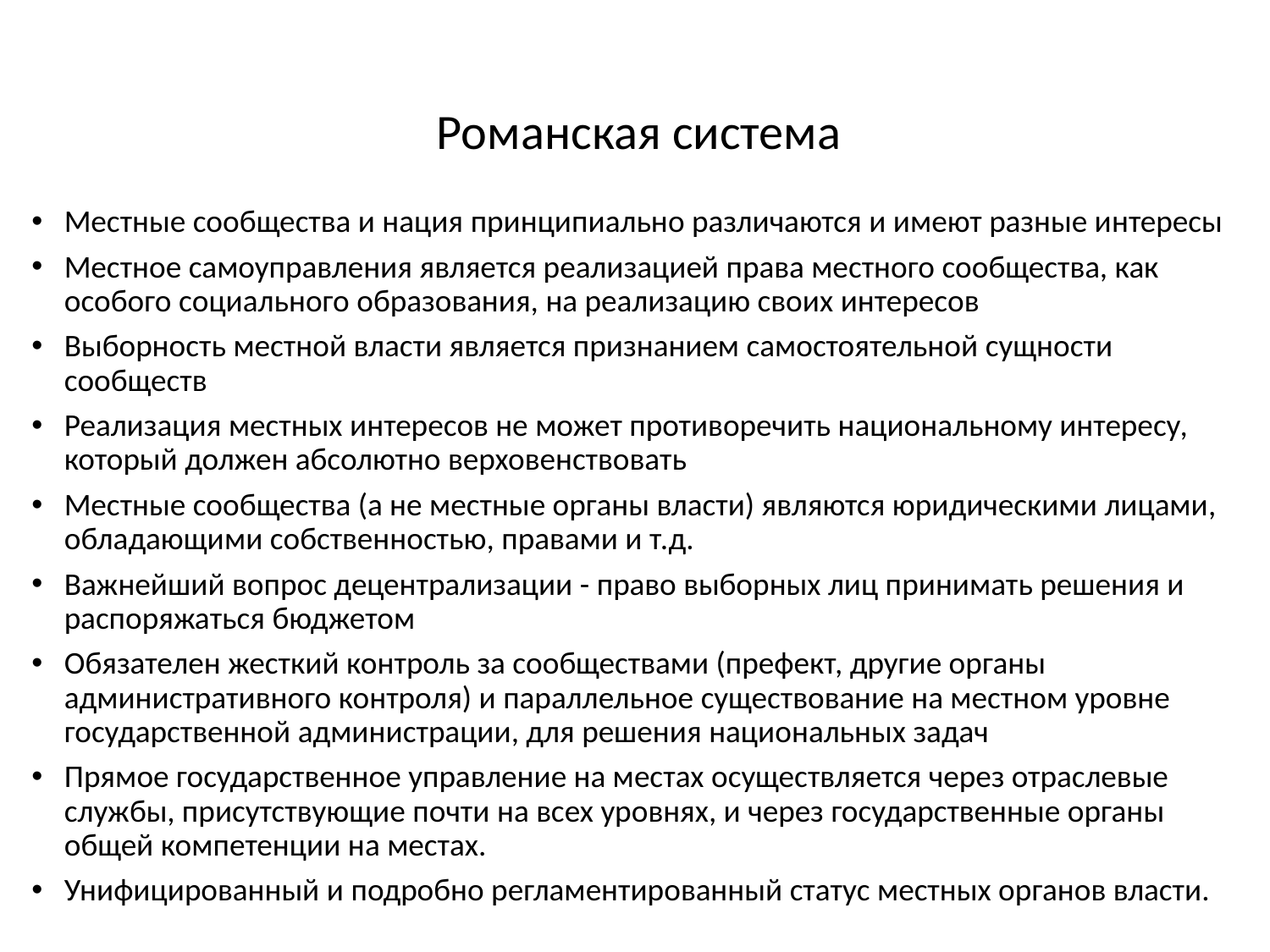

# Романская система
Местные сообщества и нация принципиально различаются и имеют разные интересы
Местное самоуправления является реализацией права местного сообщества, как особого социального образования, на реализацию своих интересов
Выборность местной власти является признанием самостоятельной сущности сообществ
Реализация местных интересов не может противоречить национальному интересу, который должен абсолютно верховенствовать
Местные сообщества (а не местные органы власти) являются юридическими лицами, обладающими собственностью, правами и т.д.
Важнейший вопрос децентрализации - право выборных лиц принимать решения и распоряжаться бюджетом
Обязателен жесткий контроль за сообществами (префект, другие органы административного контроля) и параллельное существование на местном уровне государственной администрации, для решения национальных задач
Прямое государственное управление на местах осуществляется через отраслевые службы, присутствующие почти на всех уровнях, и через государственные органы общей компетенции на местах.
Унифицированный и подробно регламентированный статус местных органов власти.